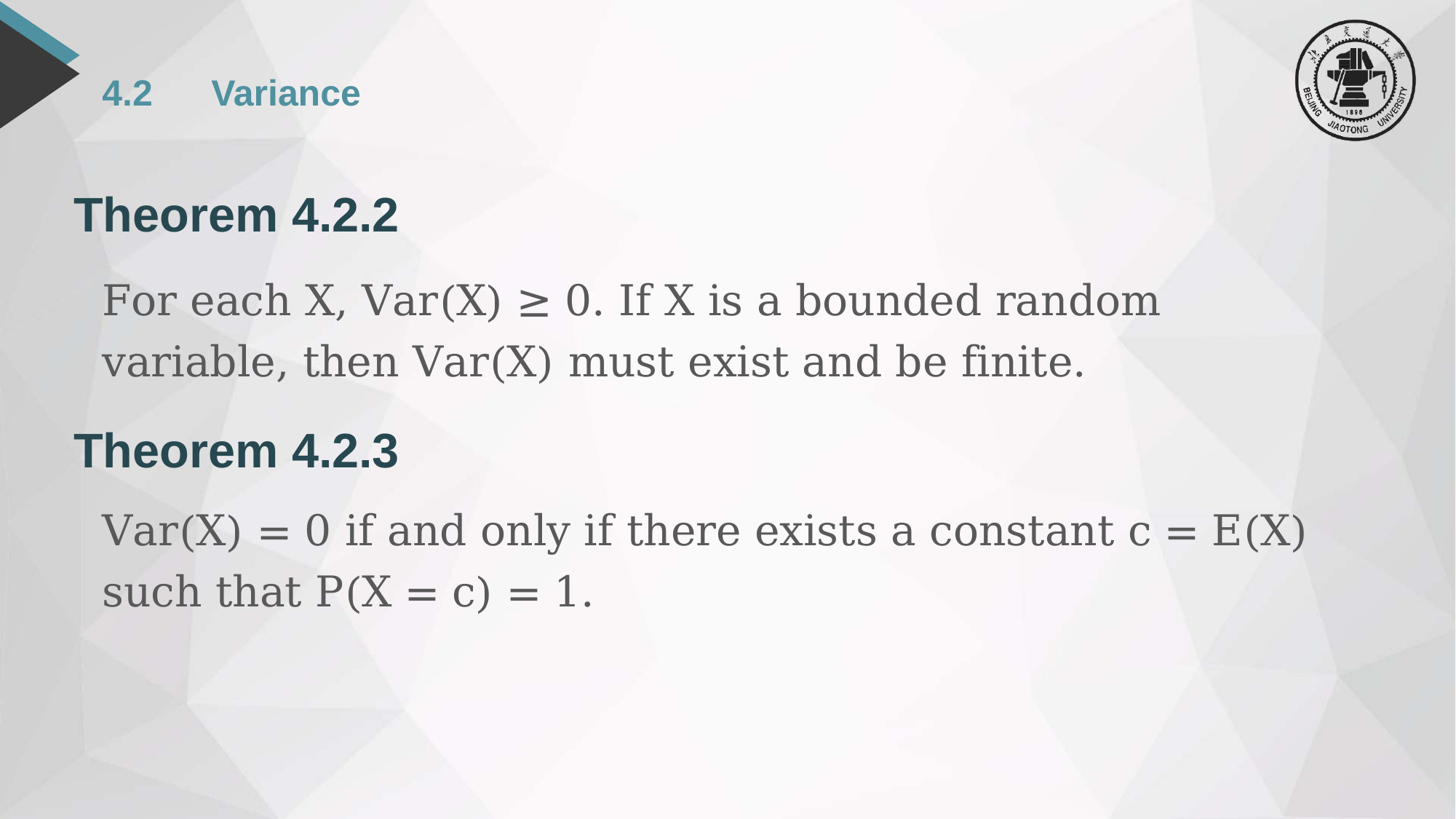

# 4.2	Variance
Theorem 4.2.2
For each X, Var(X) ≥ 0. If X is a bounded random variable, then Var(X) must exist and be finite.
Theorem 4.2.3
Var(X) = 0 if and only if there exists a constant c = E(X) such that P(X = c) = 1.